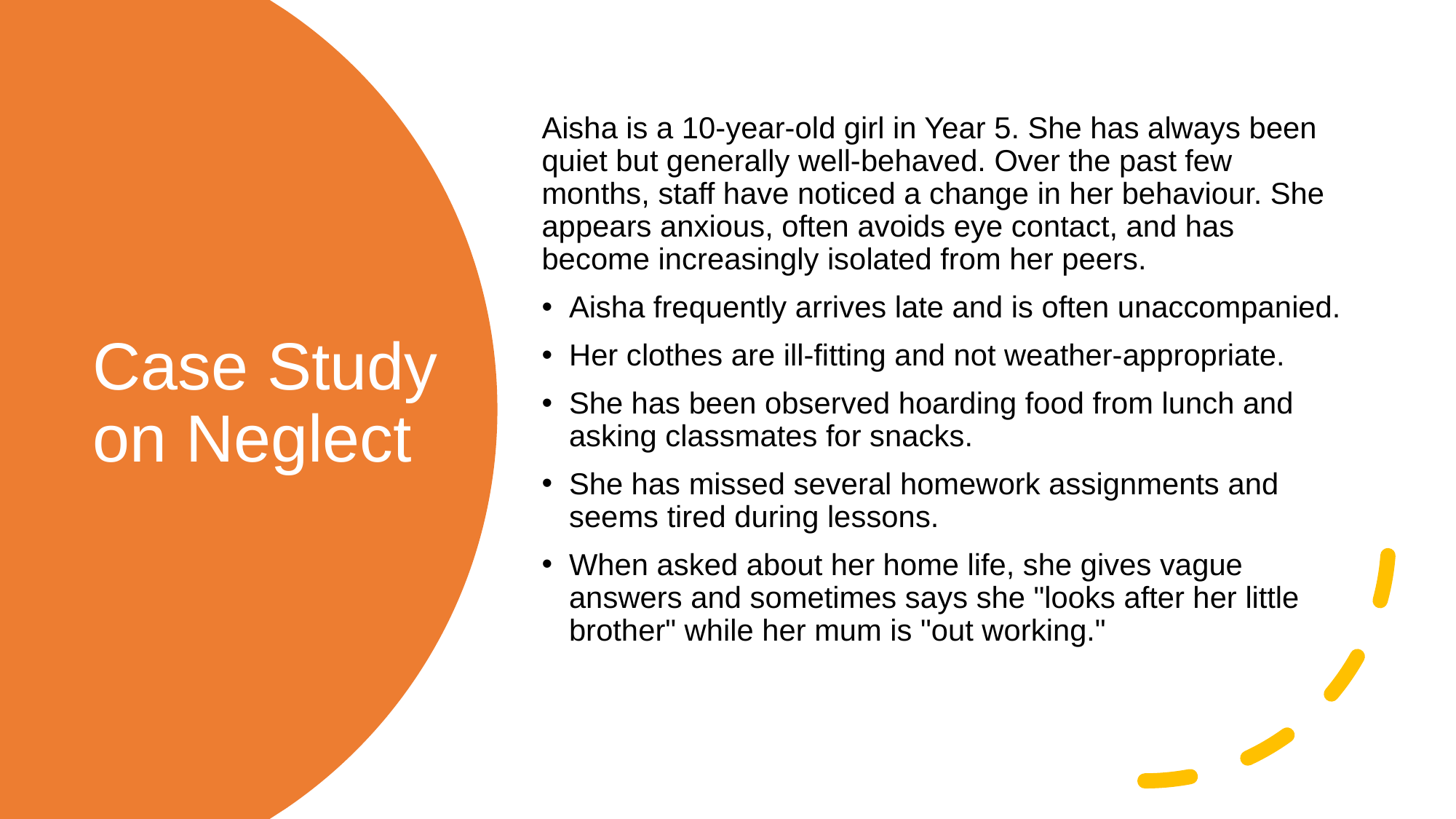

Aisha is a 10-year-old girl in Year 5. She has always been quiet but generally well-behaved. Over the past few months, staff have noticed a change in her behaviour. She appears anxious, often avoids eye contact, and has become increasingly isolated from her peers.
Aisha frequently arrives late and is often unaccompanied.
Her clothes are ill-fitting and not weather-appropriate.
She has been observed hoarding food from lunch and asking classmates for snacks.
She has missed several homework assignments and seems tired during lessons.
When asked about her home life, she gives vague answers and sometimes says she "looks after her little brother" while her mum is "out working."

# Case Study on Neglect